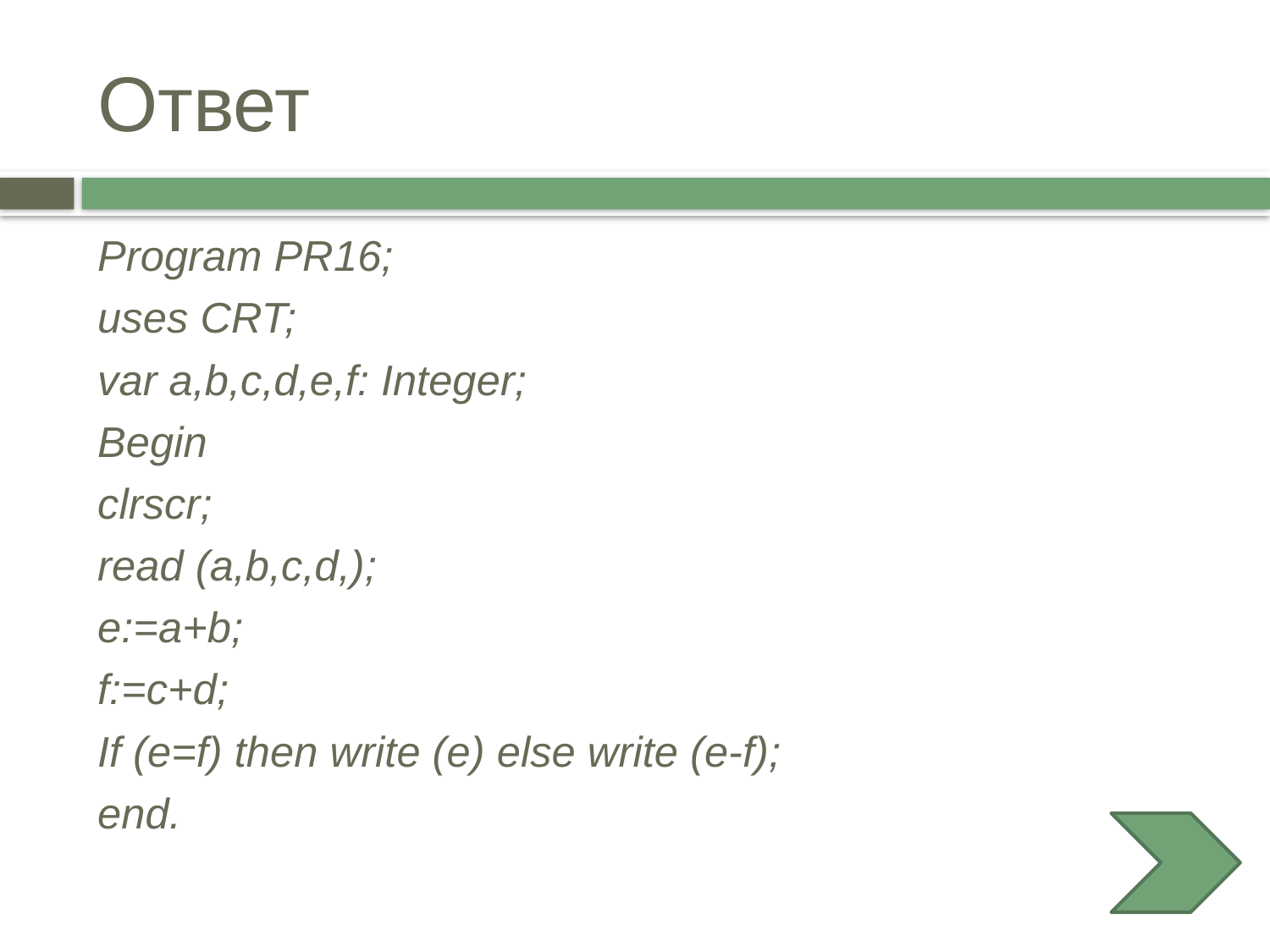

# Ответ
Program PR16;
uses CRT;
var a,b,c,d,e,f: Integer;
Begin
clrscr;
read (a,b,c,d,);
e:=a+b;
f:=c+d;
If (e=f) then write (e) else write (e-f);
end.